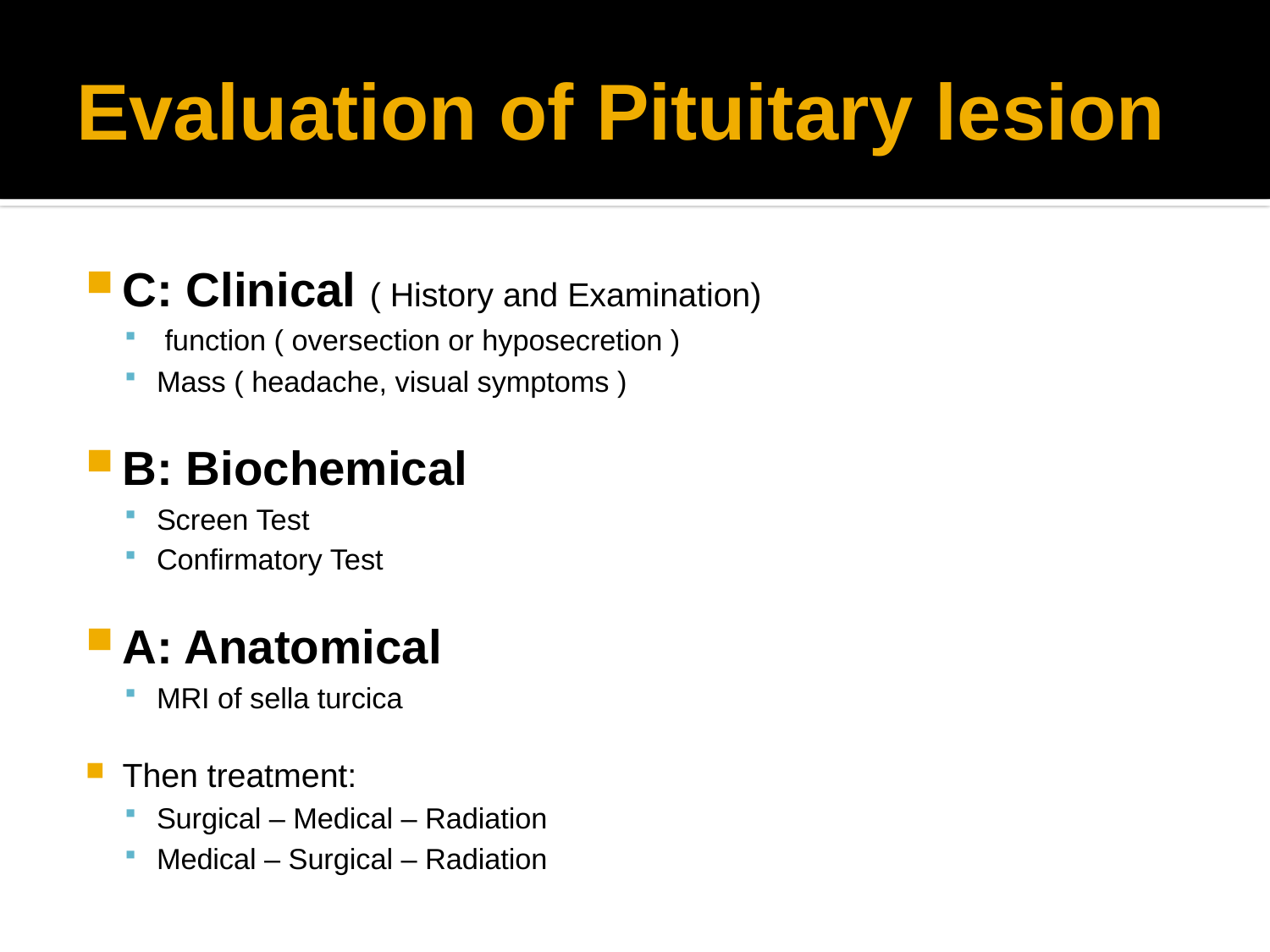

# Evaluation of Pituitary lesion
C: Clinical ( History and Examination)
 function ( oversection or hyposecretion )
Mass ( headache, visual symptoms )

B: Biochemical
Screen Test
Confirmatory Test

A: Anatomical
MRI of sella turcica

Then treatment:
Surgical – Medical – Radiation
Medical – Surgical – Radiation